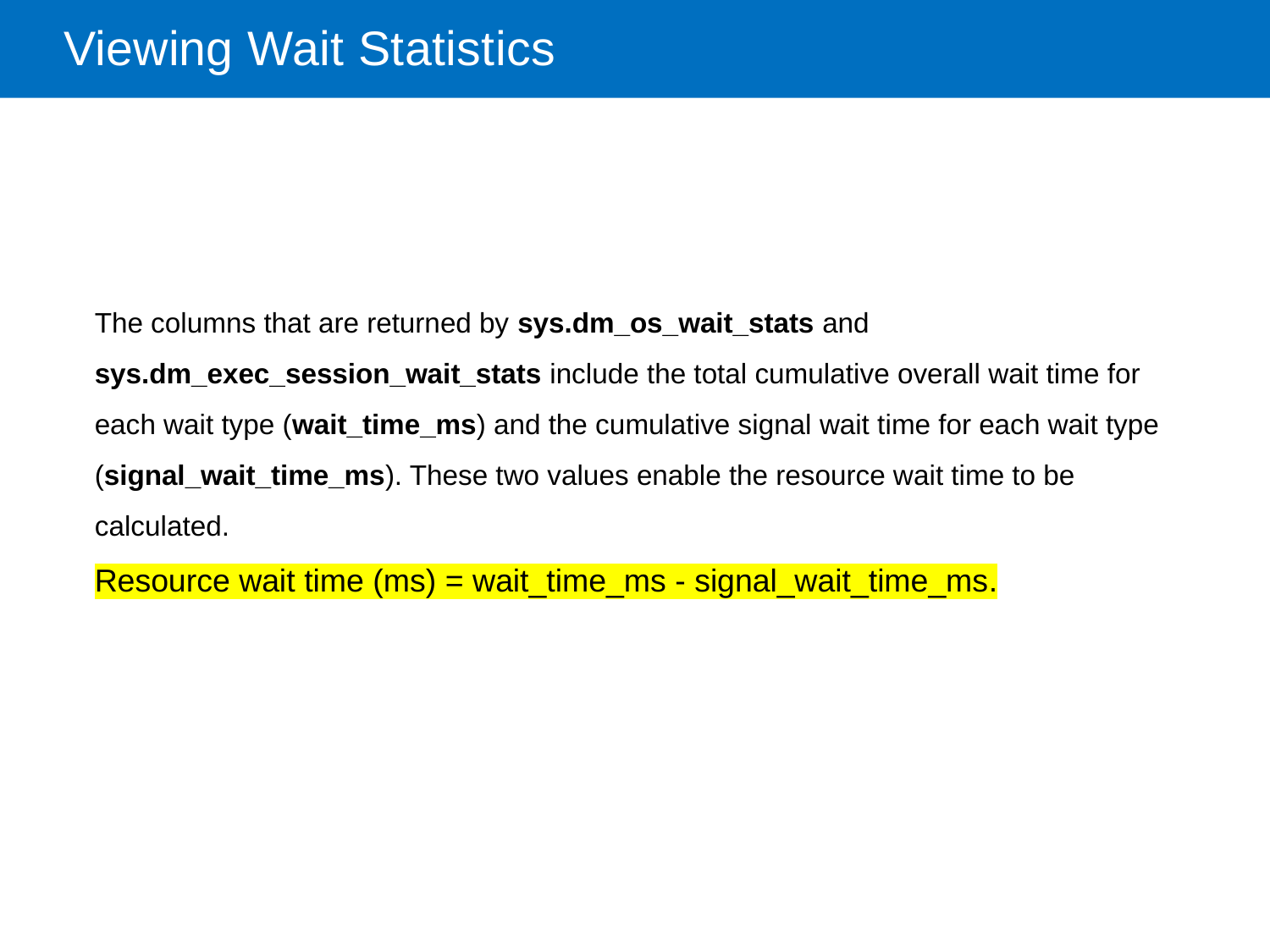

Viewing Wait Statistics
The columns that are returned by sys.dm_os_wait_stats and sys.dm_exec_session_wait_stats include the total cumulative overall wait time for each wait type (wait_time_ms) and the cumulative signal wait time for each wait type (signal_wait_time_ms). These two values enable the resource wait time to be calculated.
Resource wait time (ms) = wait_time_ms - signal_wait_time_ms.